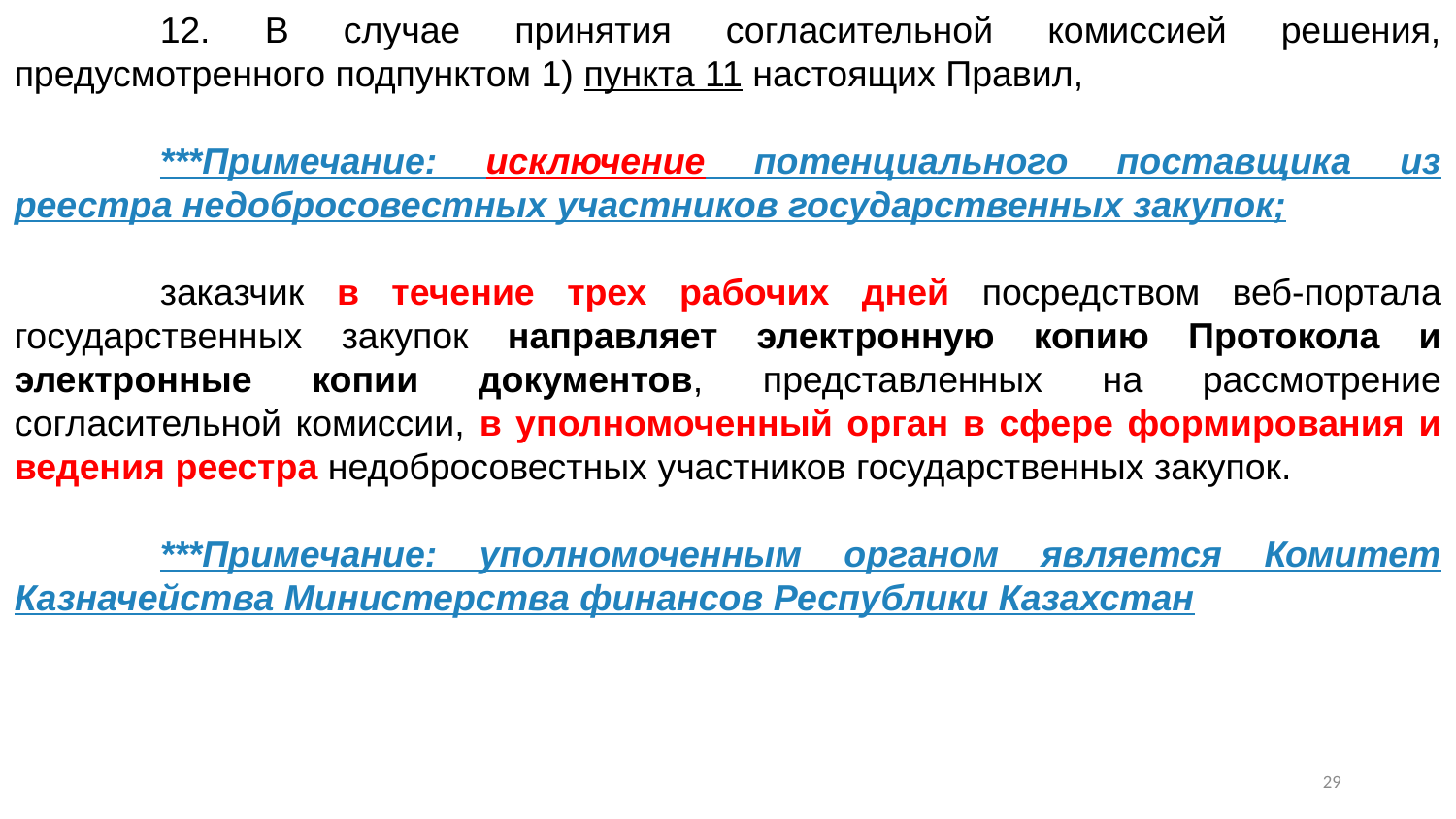

12. В случае принятия согласительной комиссией решения, предусмотренного подпунктом 1) пункта 11 настоящих Правил,

	***Примечание: исключение потенциального поставщика из реестра недобросовестных участников государственных закупок;

	заказчик в течение трех рабочих дней посредством веб-портала государственных закупок направляет электронную копию Протокола и электронные копии документов, представленных на рассмотрение согласительной комиссии, в уполномоченный орган в сфере формирования и ведения реестра недобросовестных участников государственных закупок.

	***Примечание: уполномоченным органом является Комитет Казначейства Министерства финансов Республики Казахстан

29